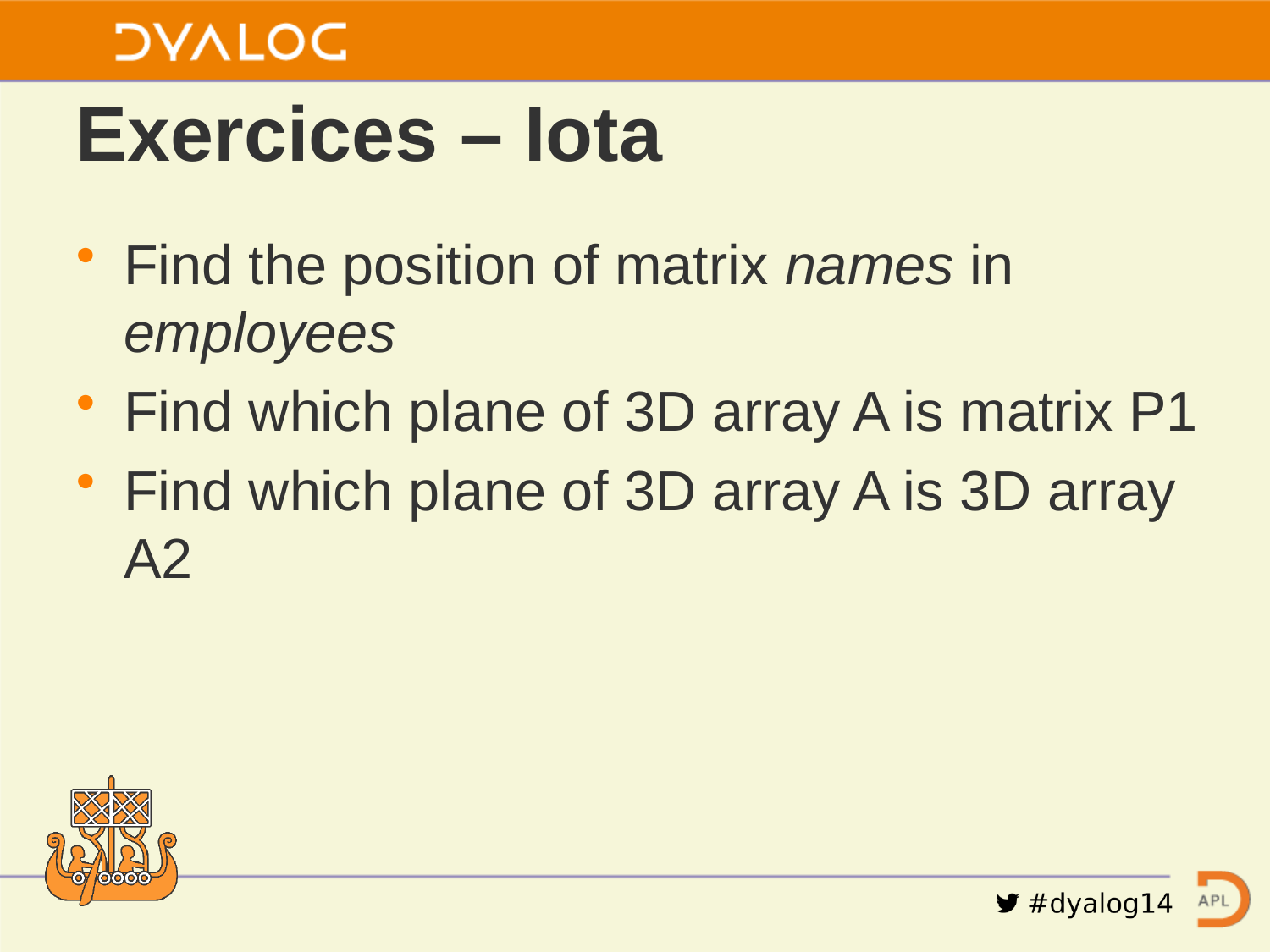

# Exercices – Iota
Find the position of matrix names in employees
Find which plane of 3D array A is matrix P1
Find which plane of 3D array A is 3D array A2